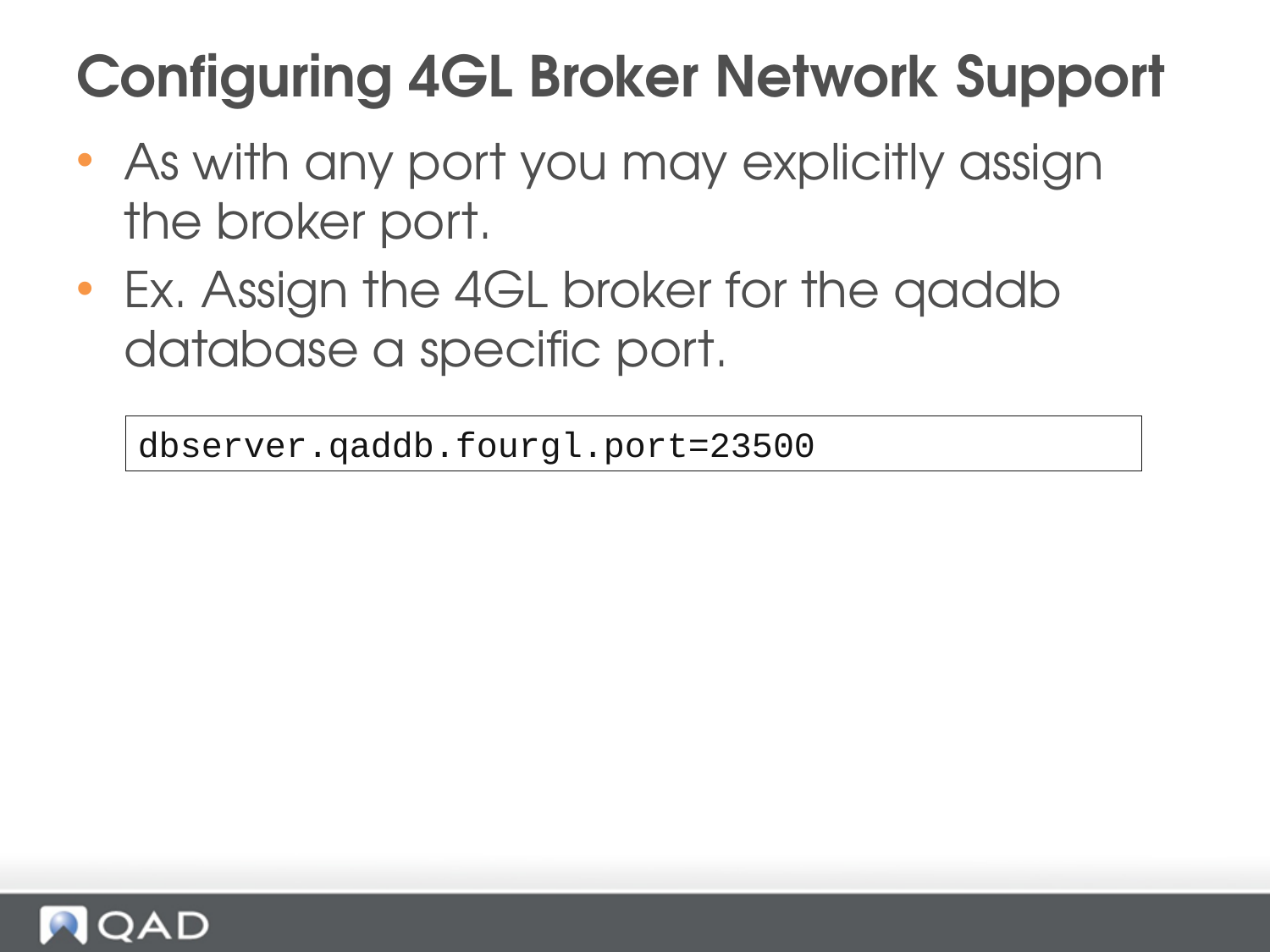

# Configuring 4GL Broker Network Support
As with any port you may explicitly assign the broker port.
Ex. Assign the 4GL broker for the qaddb database a specific port.
dbserver.qaddb.fourgl.port=23500